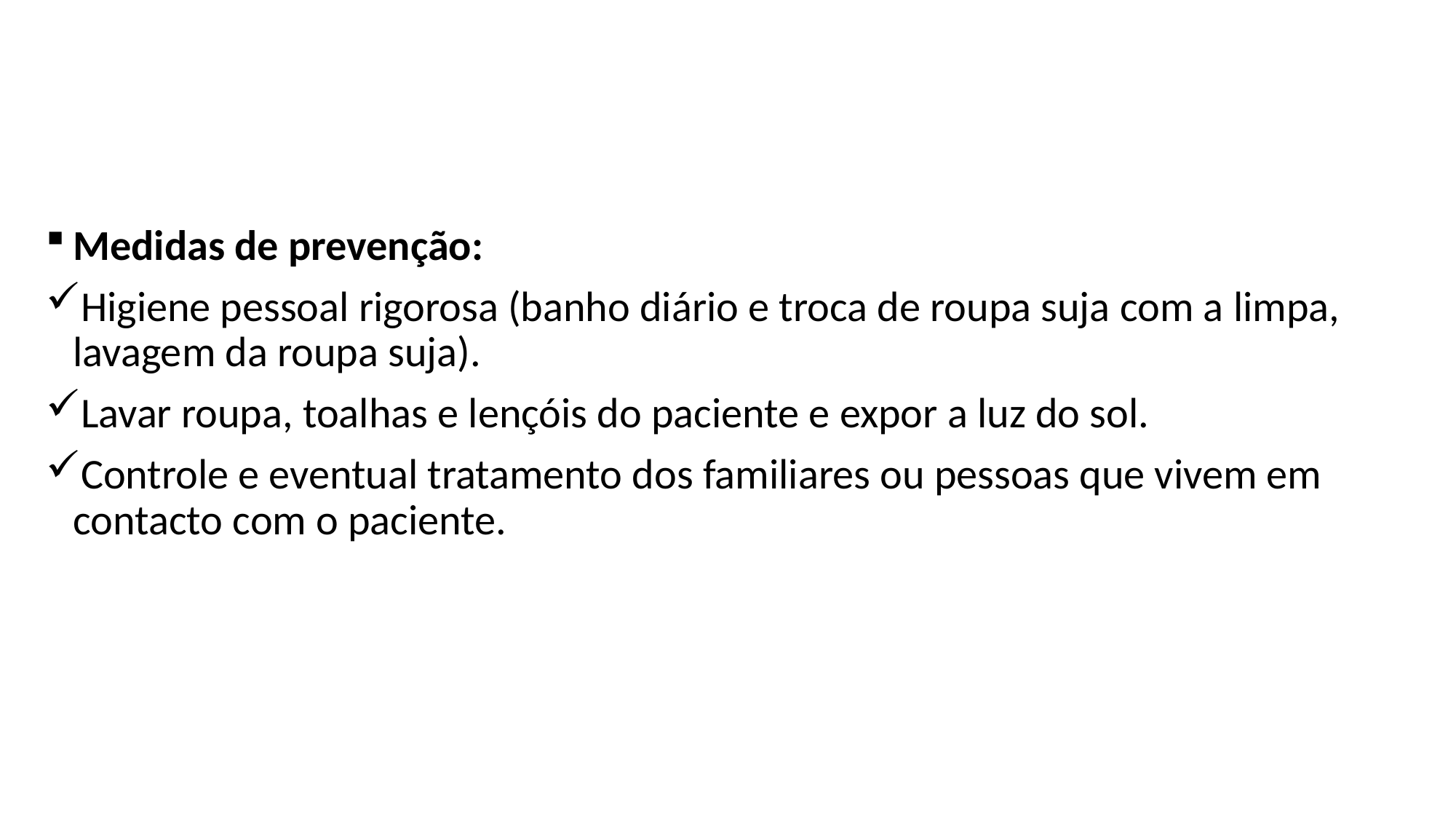

#
Medidas de prevenção:
Higiene pessoal rigorosa (banho diário e troca de roupa suja com a limpa, lavagem da roupa suja).
Lavar roupa, toalhas e lençóis do paciente e expor a luz do sol.
Controle e eventual tratamento dos familiares ou pessoas que vivem em contacto com o paciente.